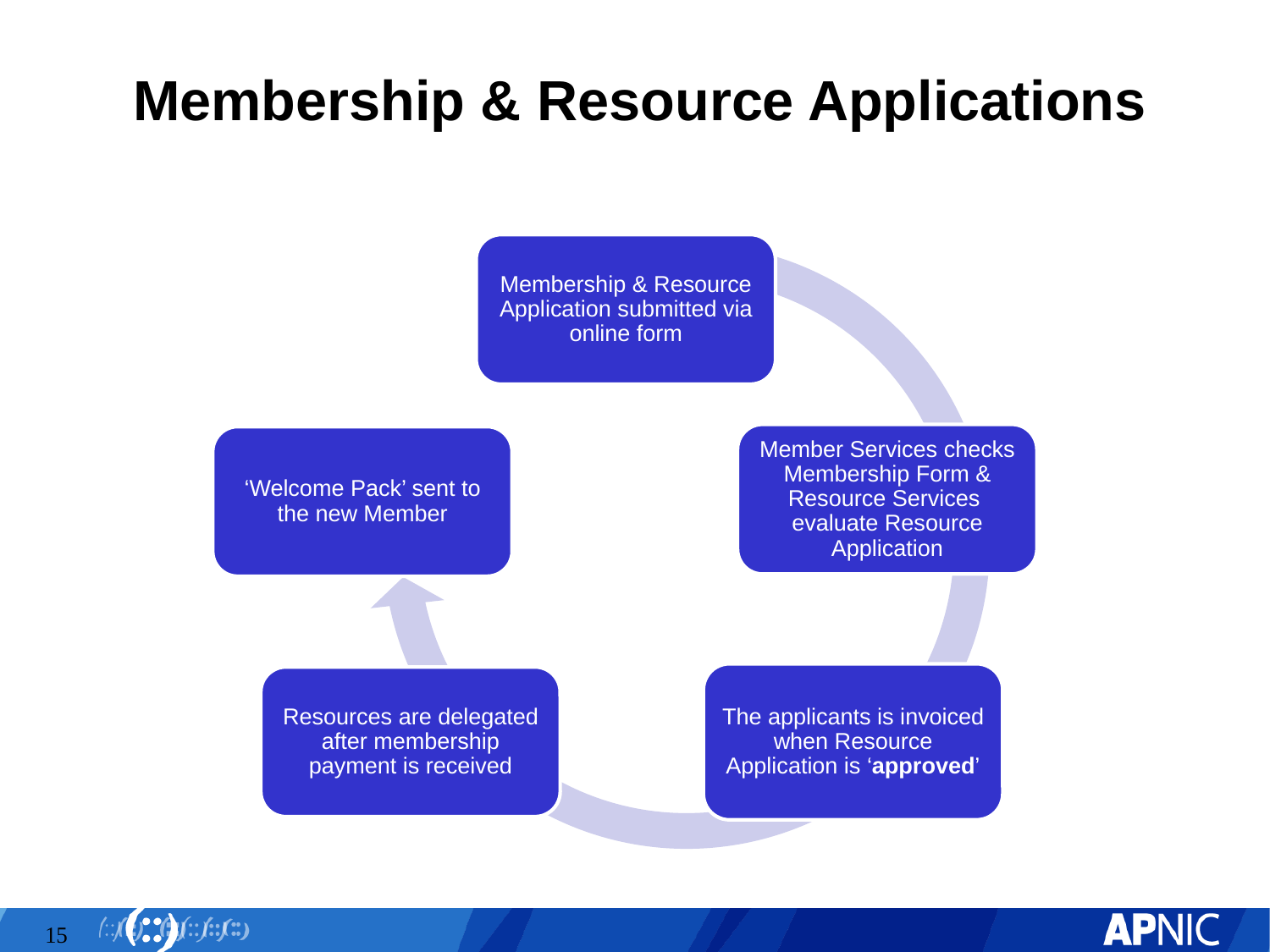

Membership & Resource Applications
Membership & Resource Application submitted via online form
Member Services checks Membership Form & Resource Services  evaluate Resource Application
The applicants is invoiced when Resource Application is ‘approved’
Resources are delegated after membership payment is received
‘Welcome Pack’ sent to the new Member
15